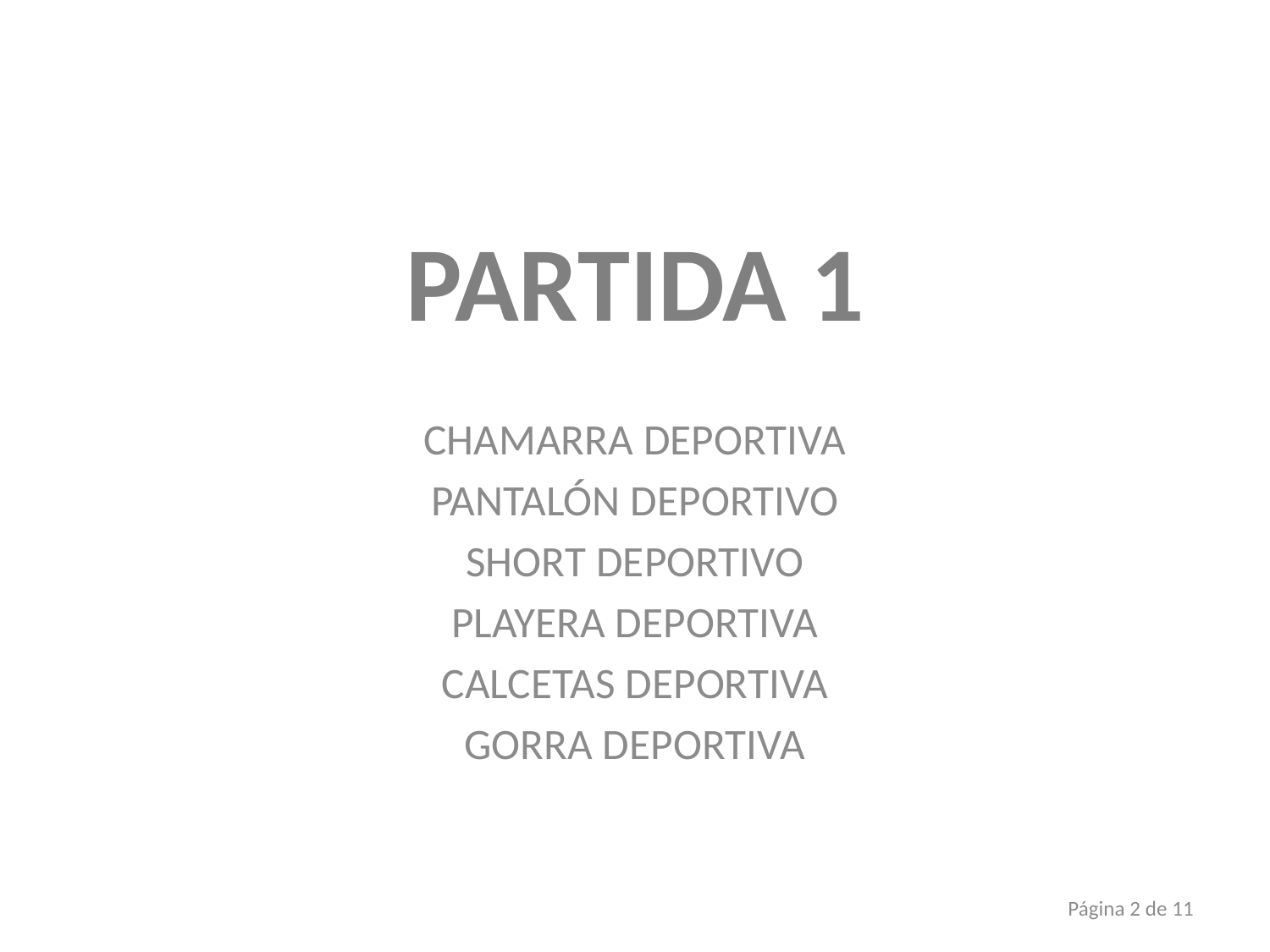

# PARTIDA 1
CHAMARRA DEPORTIVA
PANTALÓN DEPORTIVO
SHORT DEPORTIVO
PLAYERA DEPORTIVA
CALCETAS DEPORTIVA
GORRA DEPORTIVA

Página 2 de 11